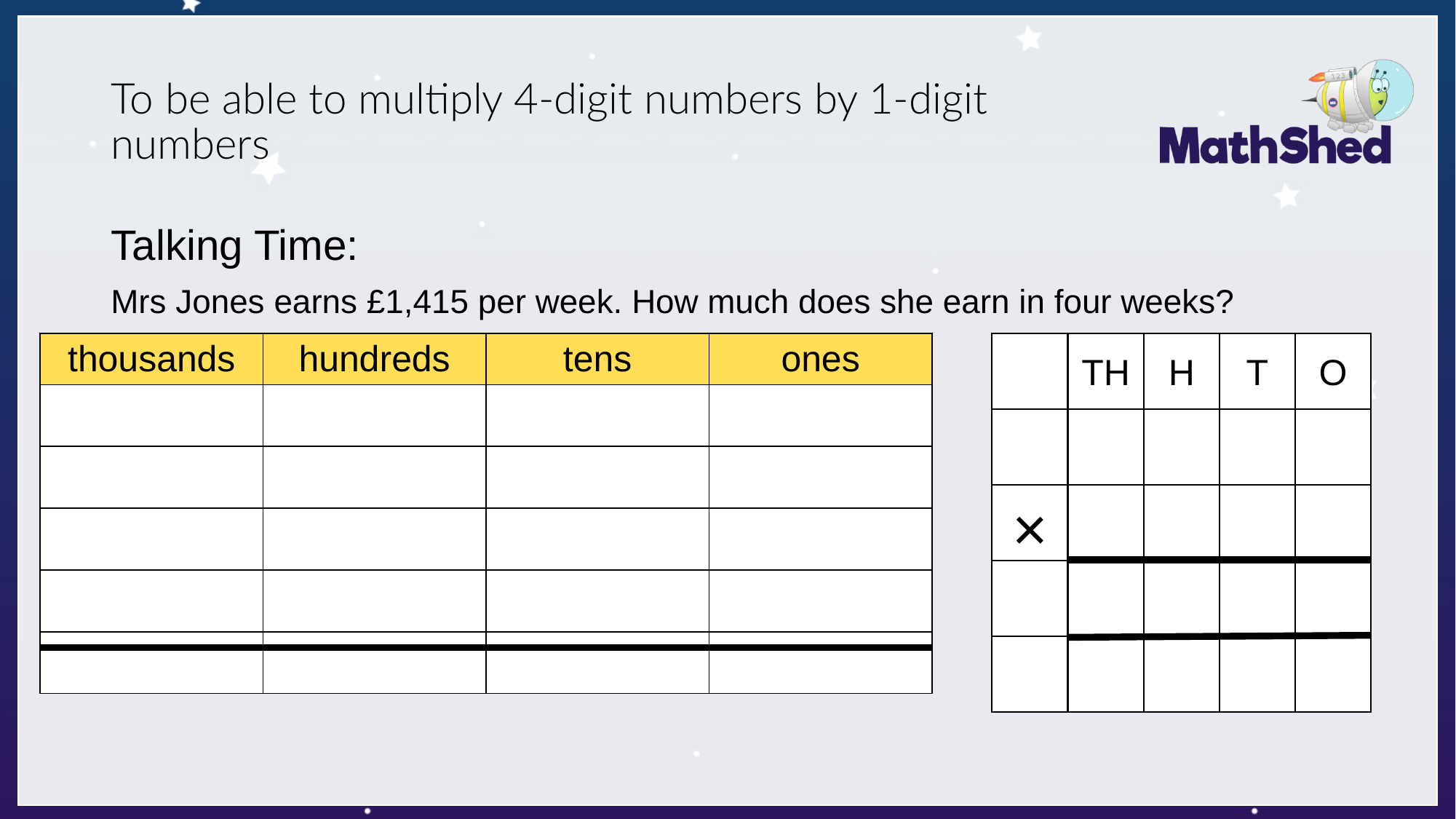

# To be able to multiply 4-digit numbers by 1-digit numbers
Talking Time:
Mrs Jones earns £1,415 per week. How much does she earn in four weeks?
c

| thousands | hundreds | tens | ones |
| --- | --- | --- | --- |
|  |  |  |  |
|  |  |  |  |
|  |  |  |  |
|  |  |  |  |
|  |  |  |  |

TH
H
T
O

×

6
3
0
9

1
0
0